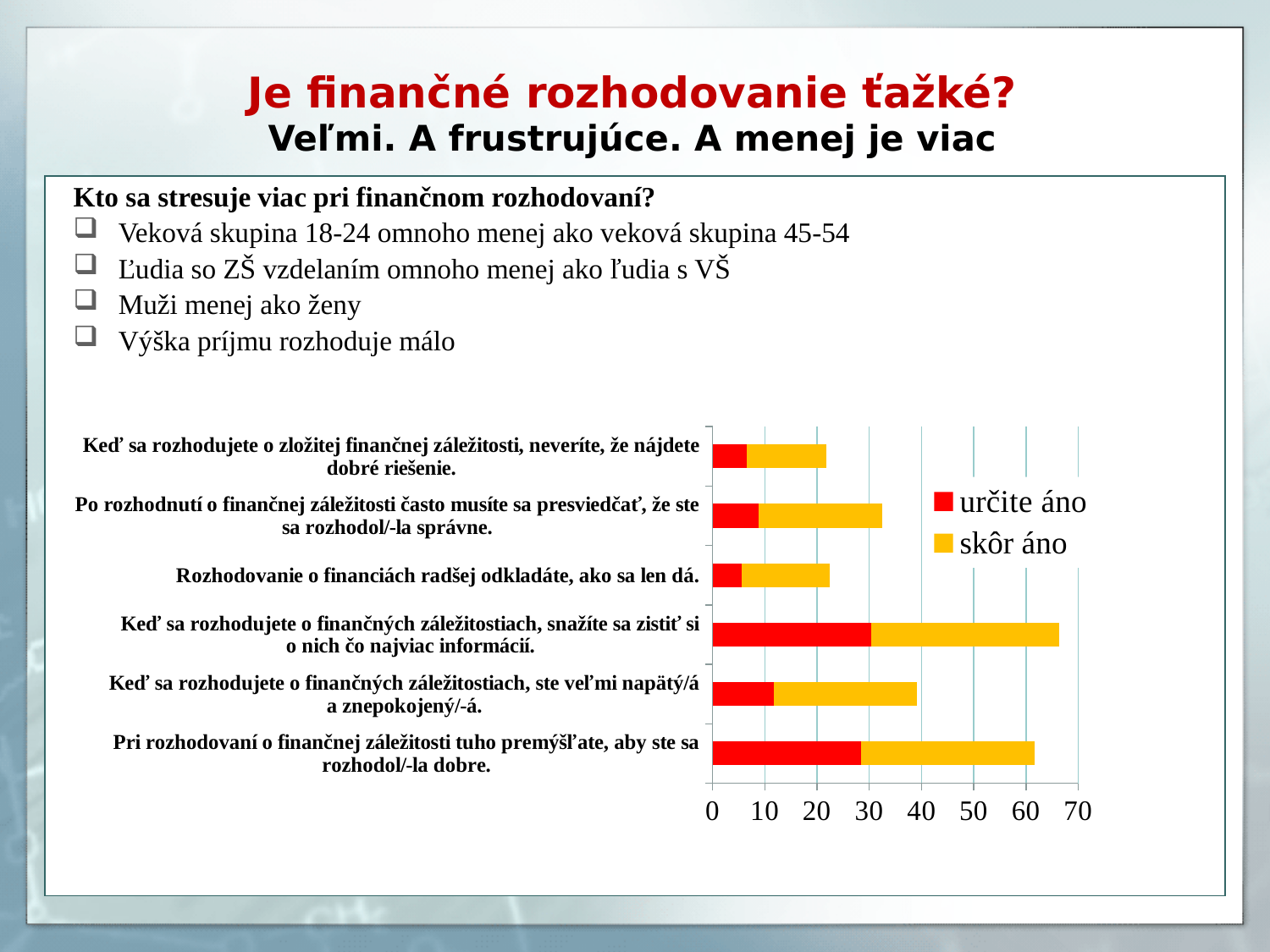

# Je finančné rozhodovanie ťažké? Veľmi. A frustrujúce. A menej je viac
Kto sa stresuje viac pri finančnom rozhodovaní?
Veková skupina 18-24 omnoho menej ako veková skupina 45-54
Ľudia so ZŠ vzdelaním omnoho menej ako ľudia s VŠ
Muži menej ako ženy
Výška príjmu rozhoduje málo

### Chart

| Category | určite áno | skôr áno |
|---|---|---|
| Pri rozhodovaní o finančnej záležitosti tuho premýšľate, aby ste sa rozhodol/-la dobre. | 28.4 | 33.3 |
| Keď sa rozhodujete o finančných záležitostiach, ste veľmi napätý/á a znepokojený/-á. | 11.7 | 27.4 |
| Keď sa rozhodujete o finančných záležitostiach, snažíte sa zistiť si o nich čo najviac informácií. | 30.4 | 36.0 |
| Rozhodovanie o financiách radšej odkladáte, ako sa len dá. | 5.6 | 16.8 |
| Po rozhodnutí o finančnej záležitosti často musíte sa presviedčať, že ste sa rozhodol/-la správne. | 8.8 | 23.7 |
| Keď sa rozhodujete o zložitej finančnej záležitosti, neveríte, že nájdete dobré riešenie. | 6.5 | 15.3 |